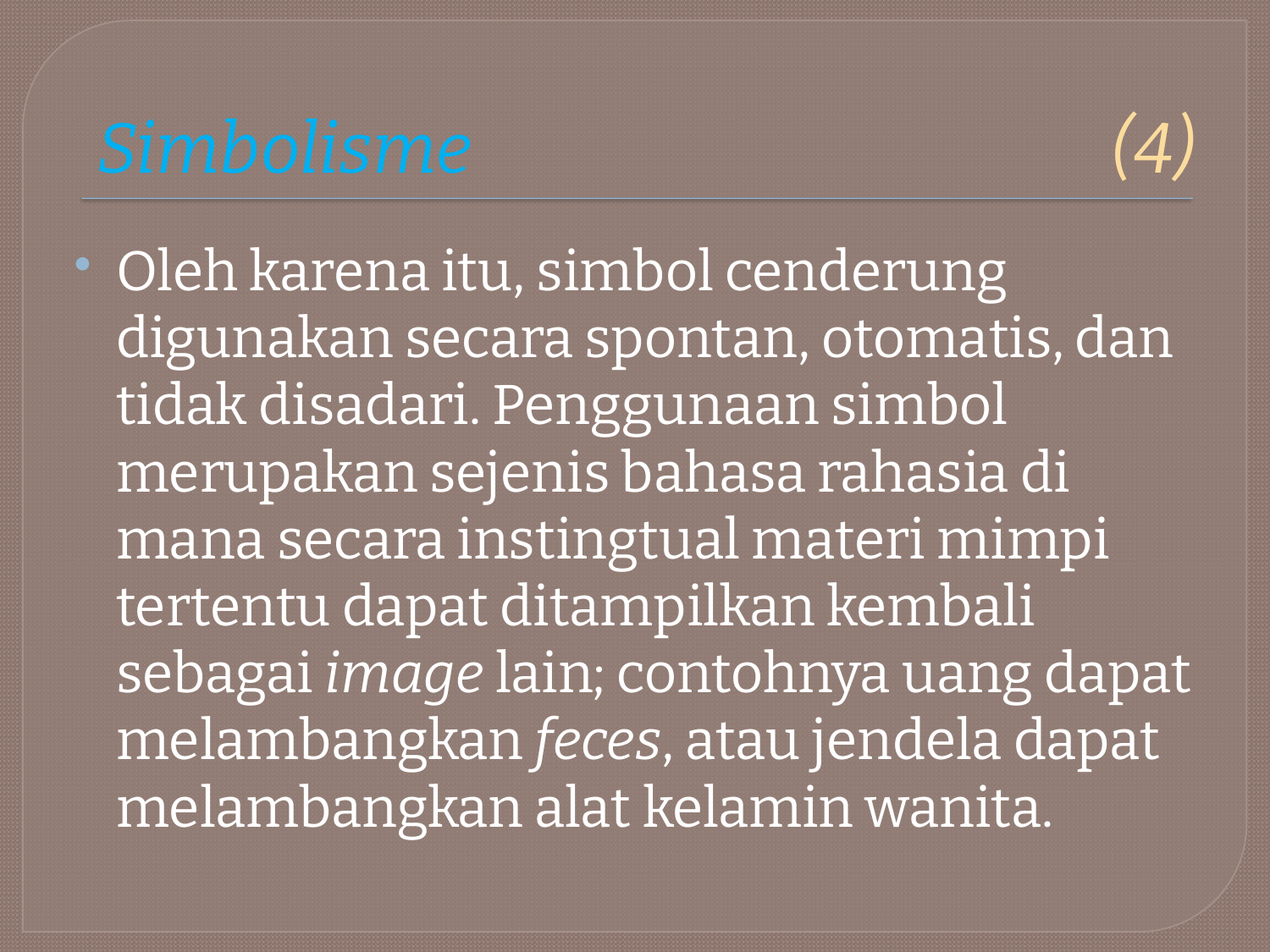

# Simbolisme						(4)
Oleh karena itu, simbol cenderung digunakan secara spontan, otomatis, dan tidak disadari. Penggunaan simbol merupakan sejenis bahasa rahasia di mana secara instingtual materi mimpi tertentu dapat ditampilkan kembali sebagai image lain; contohnya uang dapat melambangkan feces, atau jendela dapat melambangkan alat kelamin wanita.